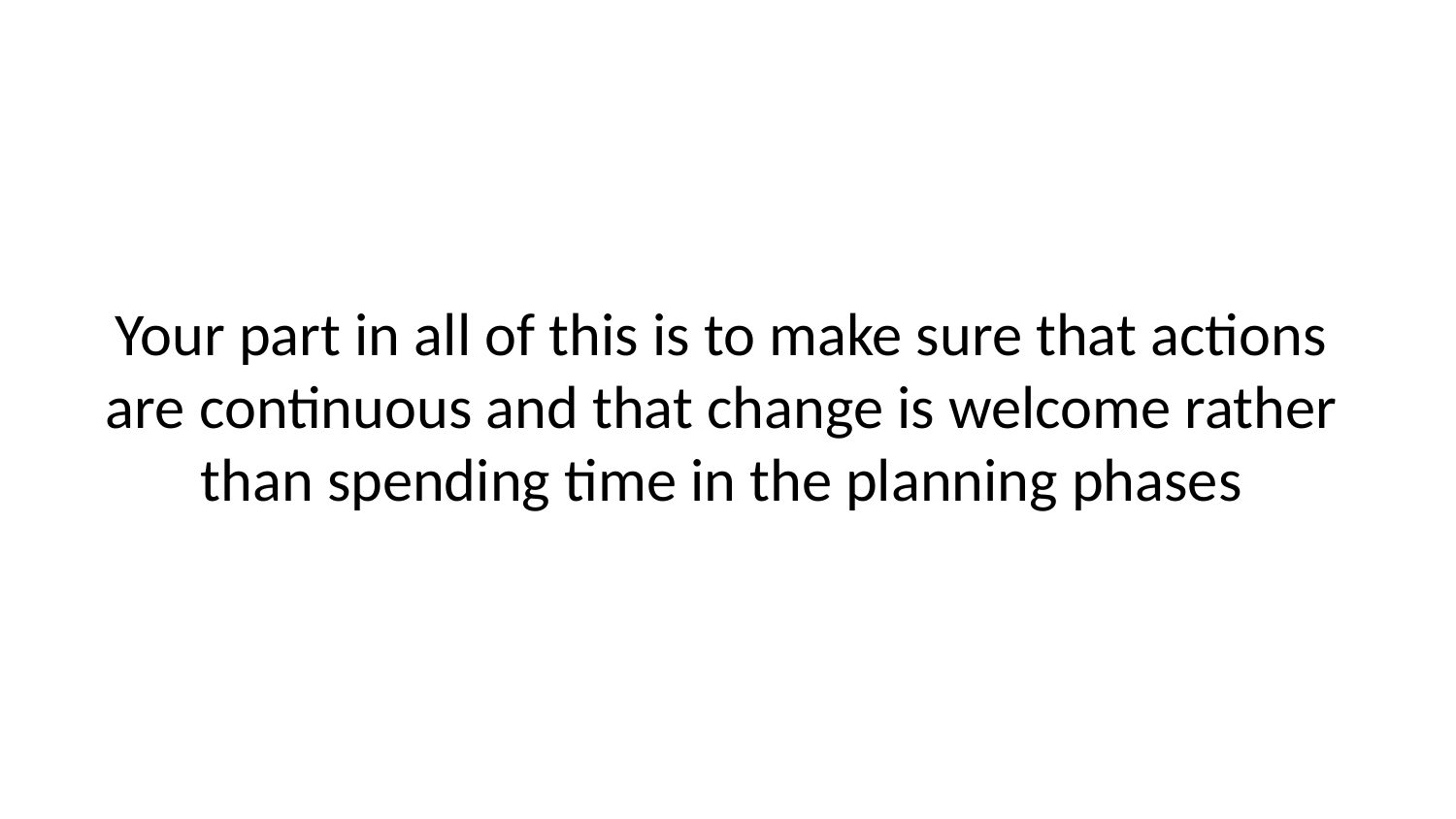

Your part in all of this is to make sure that actions are continuous and that change is welcome rather than spending time in the planning phases